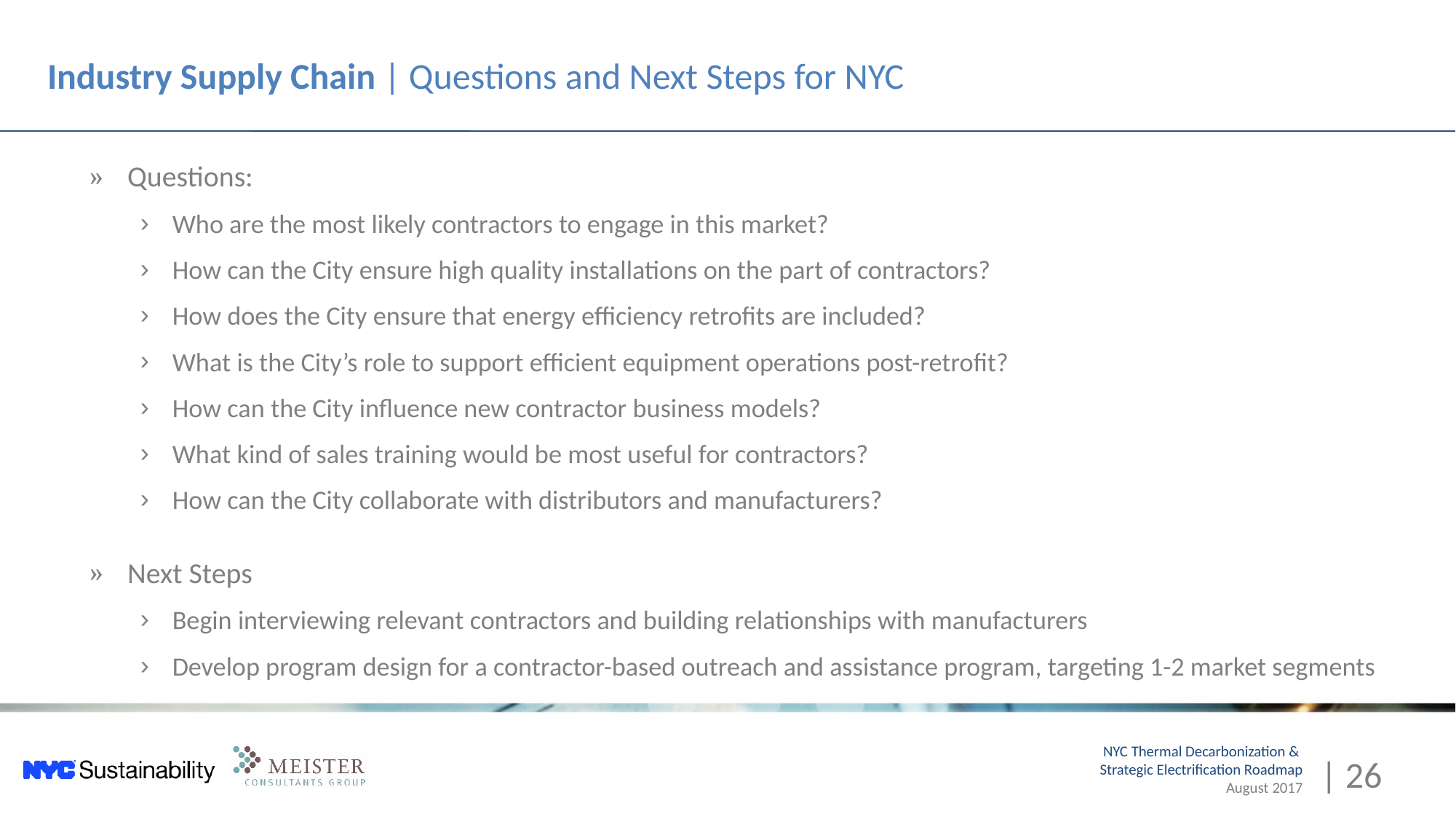

# Industry Supply Chain | Questions and Next Steps for NYC
Questions:
Who are the most likely contractors to engage in this market?
How can the City ensure high quality installations on the part of contractors?
How does the City ensure that energy efficiency retrofits are included?
What is the City’s role to support efficient equipment operations post-retrofit?
How can the City influence new contractor business models?
What kind of sales training would be most useful for contractors?
How can the City collaborate with distributors and manufacturers?

Next Steps
Begin interviewing relevant contractors and building relationships with manufacturers
Develop program design for a contractor-based outreach and assistance program, targeting 1-2 market segments